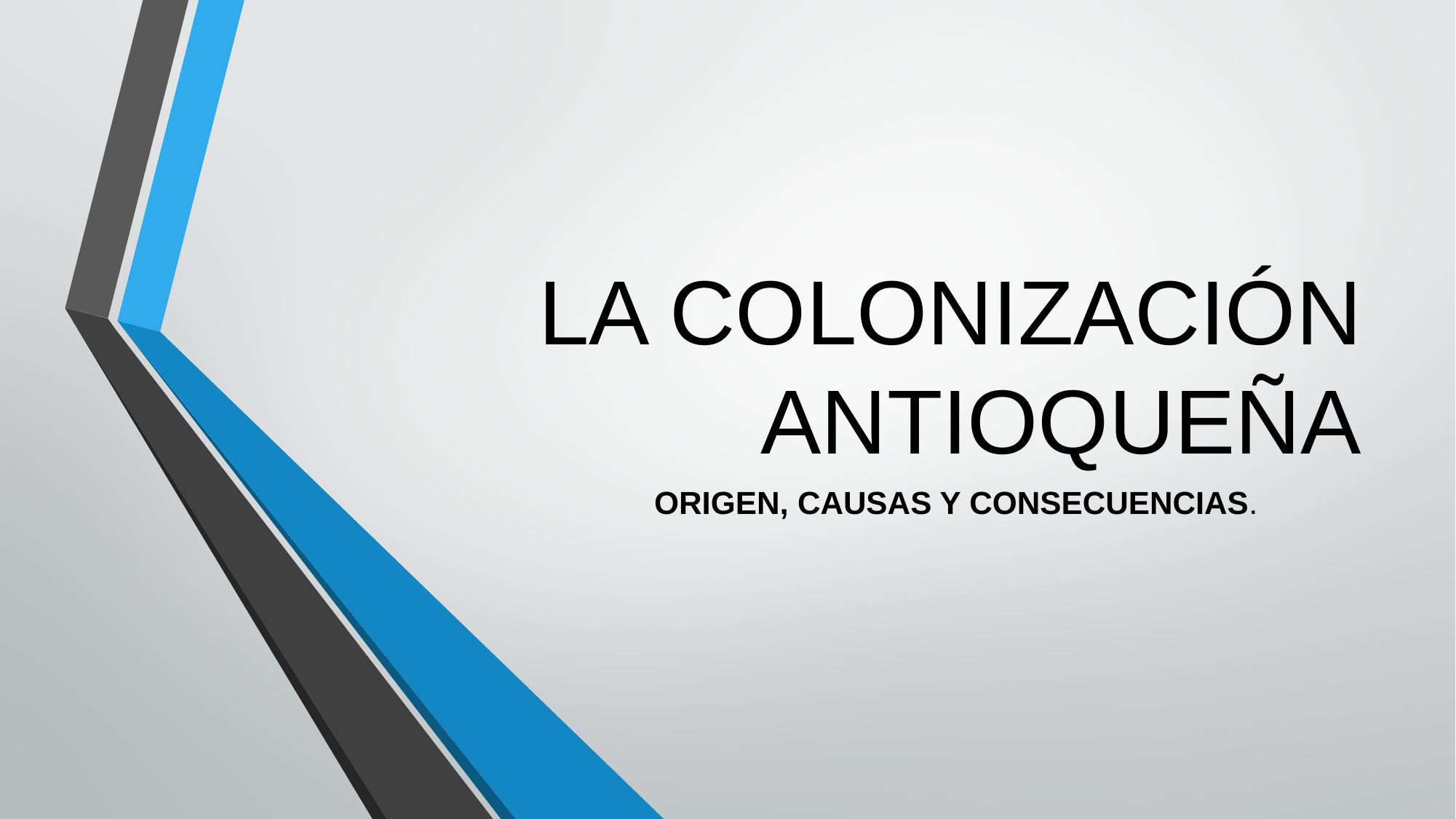

# LA COLONIZACIÓN ANTIOQUEÑA
ORIGEN, CAUSAS Y CONSECUENCIAS.